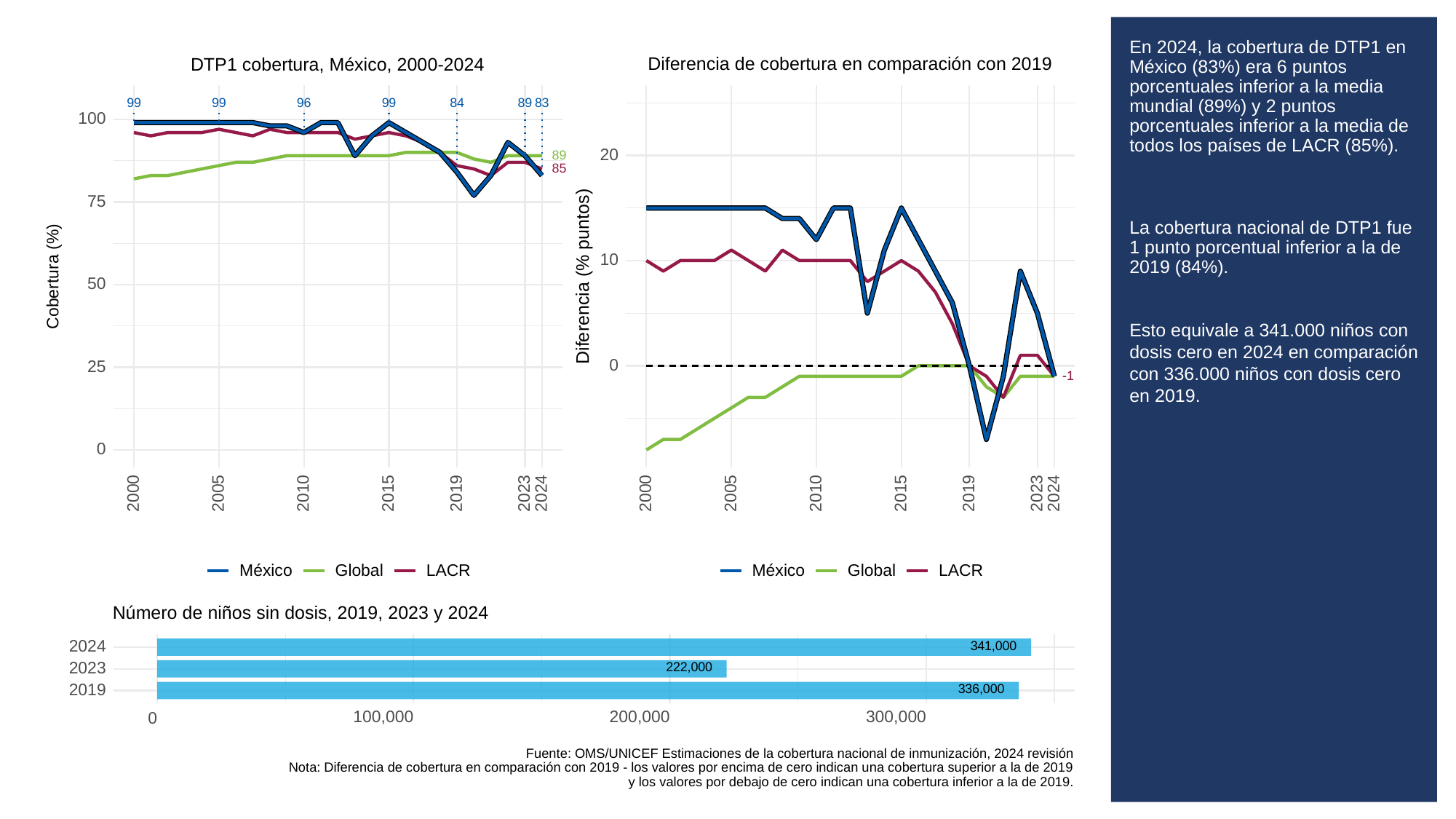

# En 2024, la cobertura de DTP1 en México (83%) era 6 puntos porcentuales inferior a la media mundial (89%) y 2 puntos porcentuales inferior a la media de todos los países de LACR (85%).

La cobertura nacional de DTP1 fue 1 punto porcentual inferior a la de 2019 (84%).

Esto equivale a 341.000 niños con dosis cero en 2024 en comparación con 336.000 niños con dosis cero en 2019.

Diferencia de cobertura en comparación con 2019
DTP1 cobertura, México, 2000-2024

83
99
99
96
99
84
89

100

20
89

85
75

10

Diferencia (% puntos)
Cobertura (%)
50

0
25

-1
-1

0

2023
2023
2000
2005
2010
2015
2019
2024
2000
2005
2010
2015
2019
2024
Global
LACR
Global
LACR
México
México

Número de niños sin dosis, 2019, 2023 y 2024

341,000
2024

222,000
2023

336,000
2019

100,000
200,000
300,000
0
Fuente: OMS/UNICEF Estimaciones de la cobertura nacional de inmunización, 2024 revisión
Nota: Diferencia de cobertura en comparación con 2019 - los valores por encima de cero indican una cobertura superior a la de 2019
y los valores por debajo de cero indican una cobertura inferior a la de 2019.